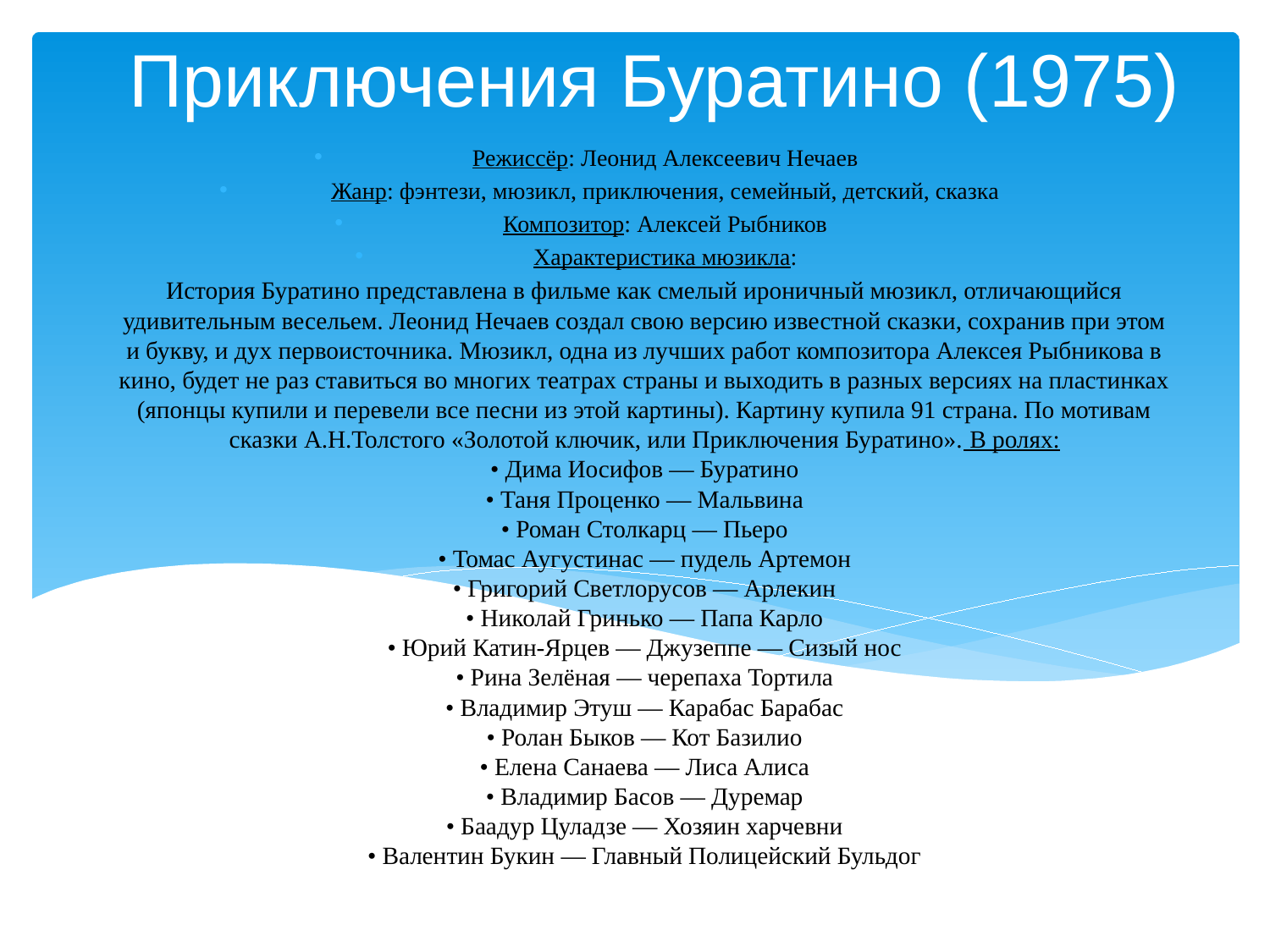

# Приключения Буратино (1975)
Режиссёр: Леонид Алексеевич Нечаев
Жанр: фэнтези, мюзикл, приключения, семейный, детский, сказка
Композитор: Алексей Рыбников
Характеристика мюзикла:
История Буратино представлена в фильме как смелый ироничный мюзикл, отличающийся удивительным весельем. Леонид Нечаев создал свою версию известной сказки, сохранив при этом и букву, и дух первоисточника. Мюзикл, одна из лучших работ композитора Алексея Рыбникова в кино, будет не раз ставиться во многих театрах страны и выходить в разных версиях на пластинках (японцы купили и перевели все песни из этой картины). Картину купила 91 страна. По мотивам сказки А.Н.Толстого «Золотой ключик, или Приключения Буратино». В ролях:
• Дима Иосифов — Буратино
• Таня Проценко — Мальвина
• Роман Столкарц — Пьеро
• Томас Аугустинас — пудель Артемон
• Григорий Светлорусов — Арлекин
• Николай Гринько — Папа Карло
• Юрий Катин-Ярцев — Джузеппе — Сизый нос
• Рина Зелёная — черепаха Тортила
• Владимир Этуш — Карабас Барабас
• Ролан Быков — Кот Базилио
• Елена Санаева — Лиса Алиса
• Владимир Басов — Дуремар
• Баадур Цуладзе — Хозяин харчевни
• Валентин Букин — Главный Полицейский Бульдог